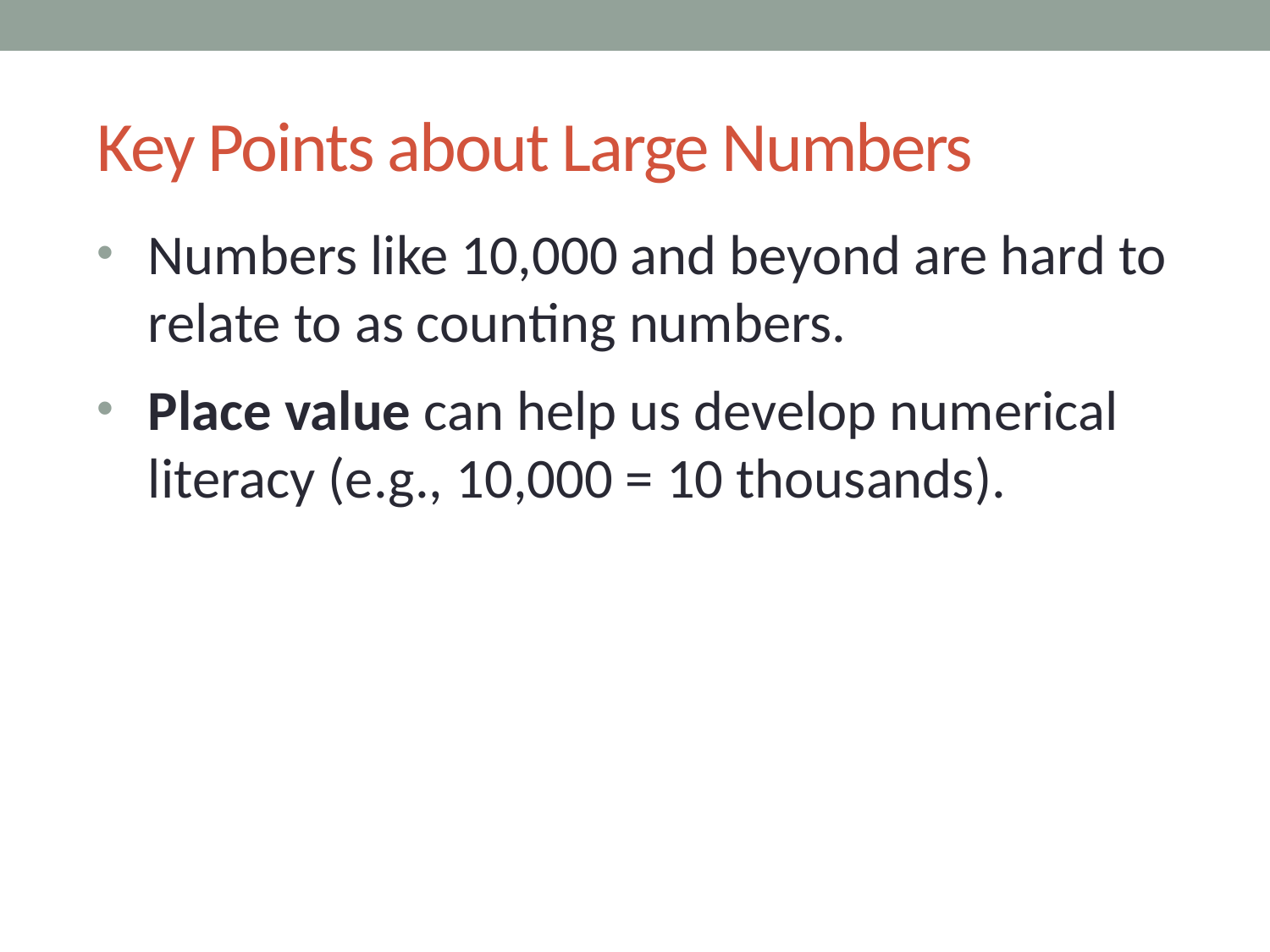

# Key Points about Large Numbers
Numbers like 10,000 and beyond are hard to relate to as counting numbers.
Place value can help us develop numerical literacy (e.g., 10,000 = 10 thousands).